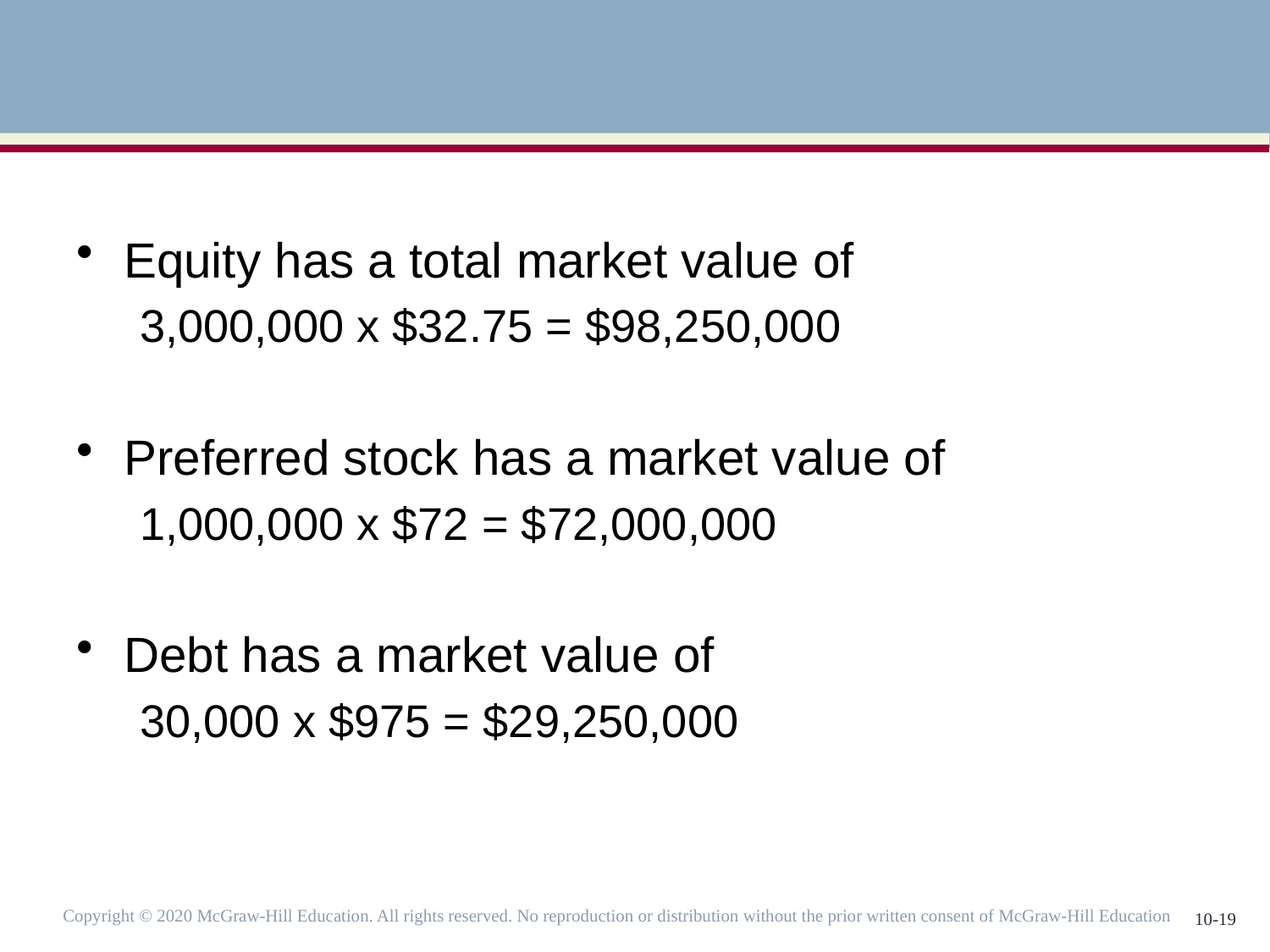

Equity has a total market value of
3,000,000 x $32.75 = $98,250,000

Preferred stock has a market value of
1,000,000 x $72 = $72,000,000

Debt has a market value of
30,000 x $975 = $29,250,000
Copyright © 2020 McGraw-Hill Education. All rights reserved. No reproduction or distribution without the prior written consent of McGraw-Hill Education